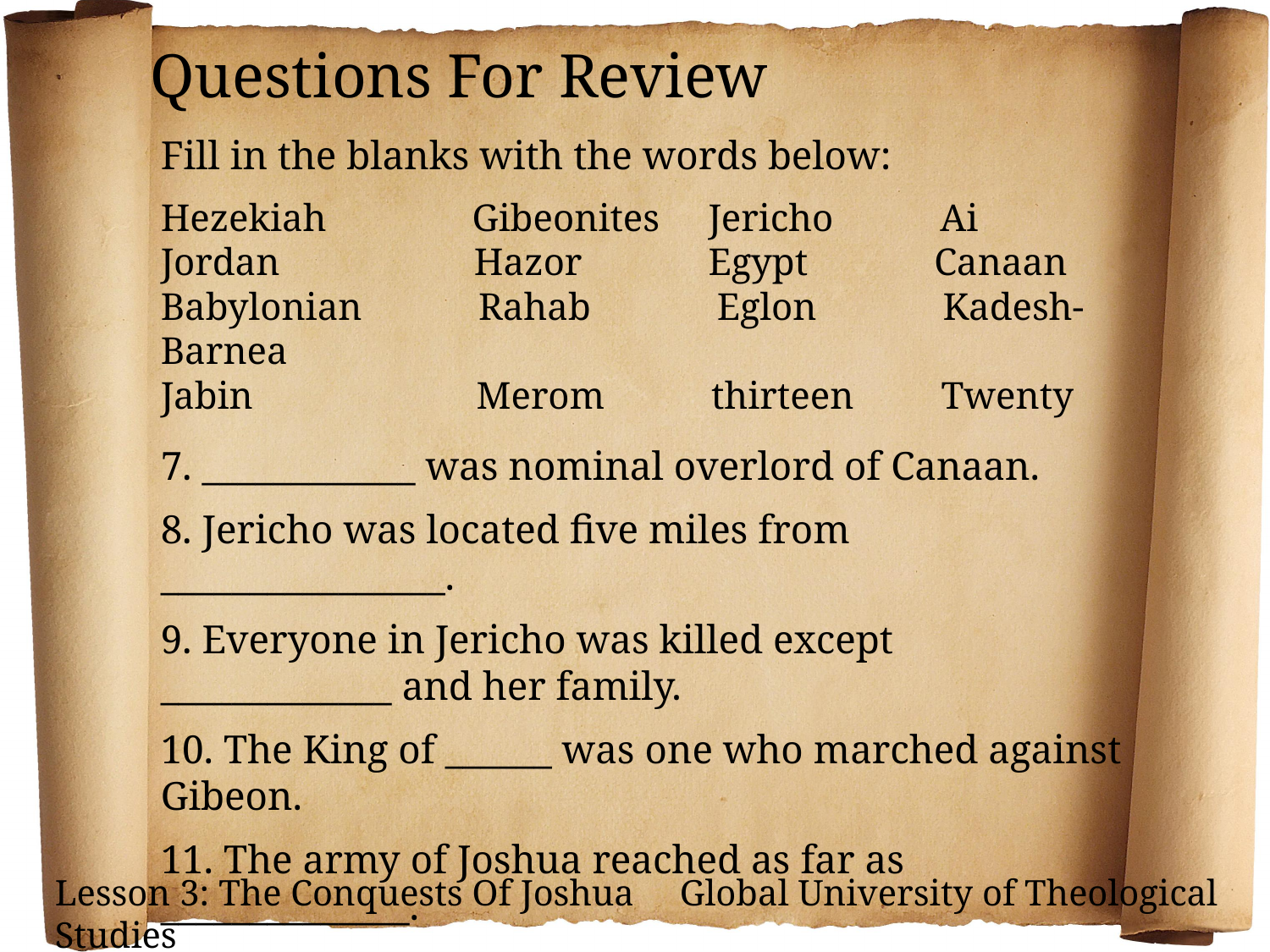

Questions For Review
Fill in the blanks with the words below:

Hezekiah               Gibeonites     Jericho           Ai
Jordan                    Hazor             Egypt             Canaan
Babylonian            Rahab             Eglon             Kadesh-Barnea
Jabin                       Merom           thirteen         Twenty

7. ____________ was nominal overlord of Canaan.

8. Jericho was located five miles from ________________.

9. Everyone in Jericho was killed except _____________ and her family.

10. The King of ______ was one who marched against Gibeon.

11. The army of Joshua reached as far as ______________.

12. Achan took a ________________ garment.

Lesson 3: The Conquests Of Joshua     Global University of Theological Studies